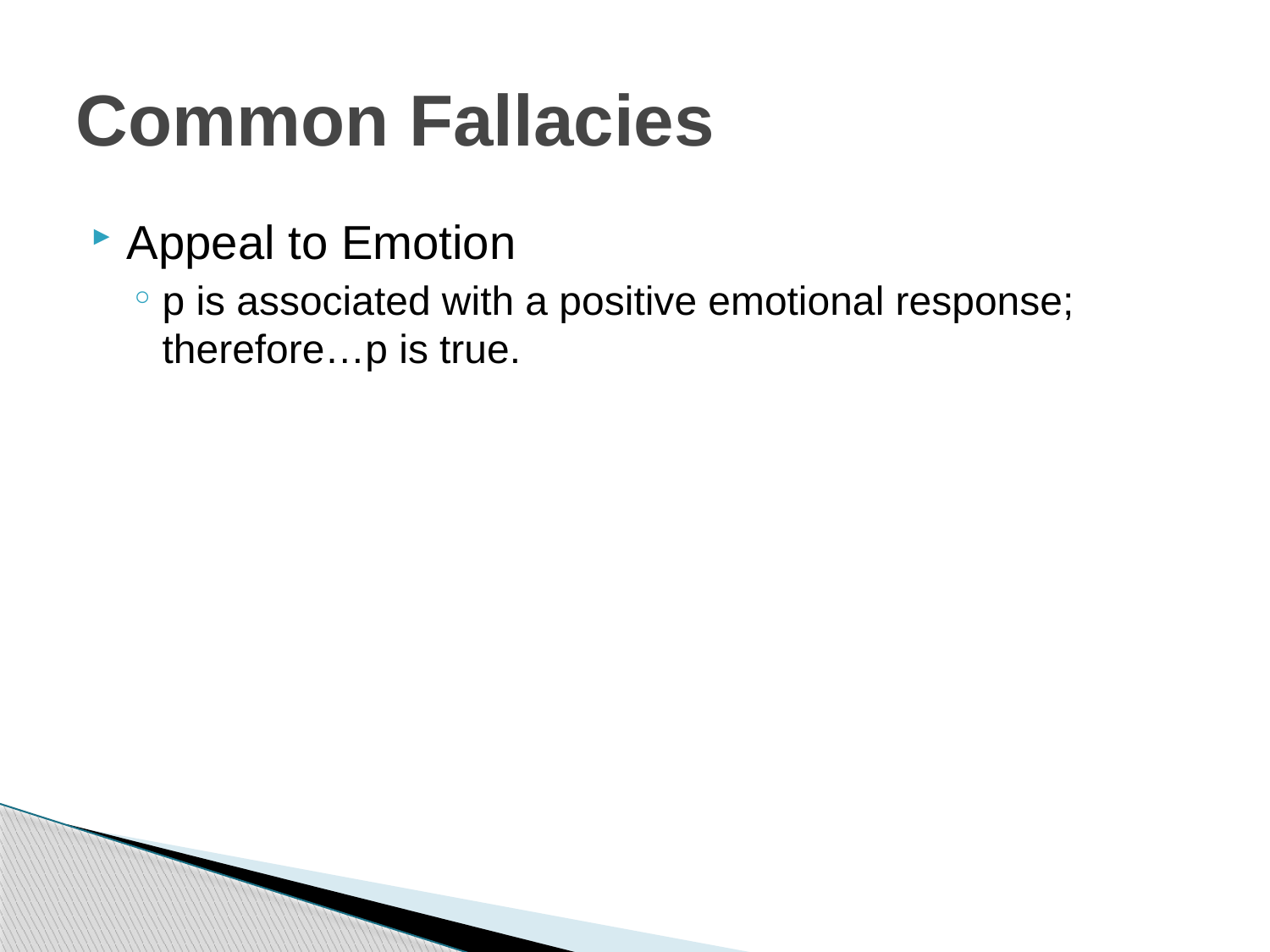

# Common Fallacies
Appeal to Emotion
p is associated with a positive emotional response; therefore…p is true.